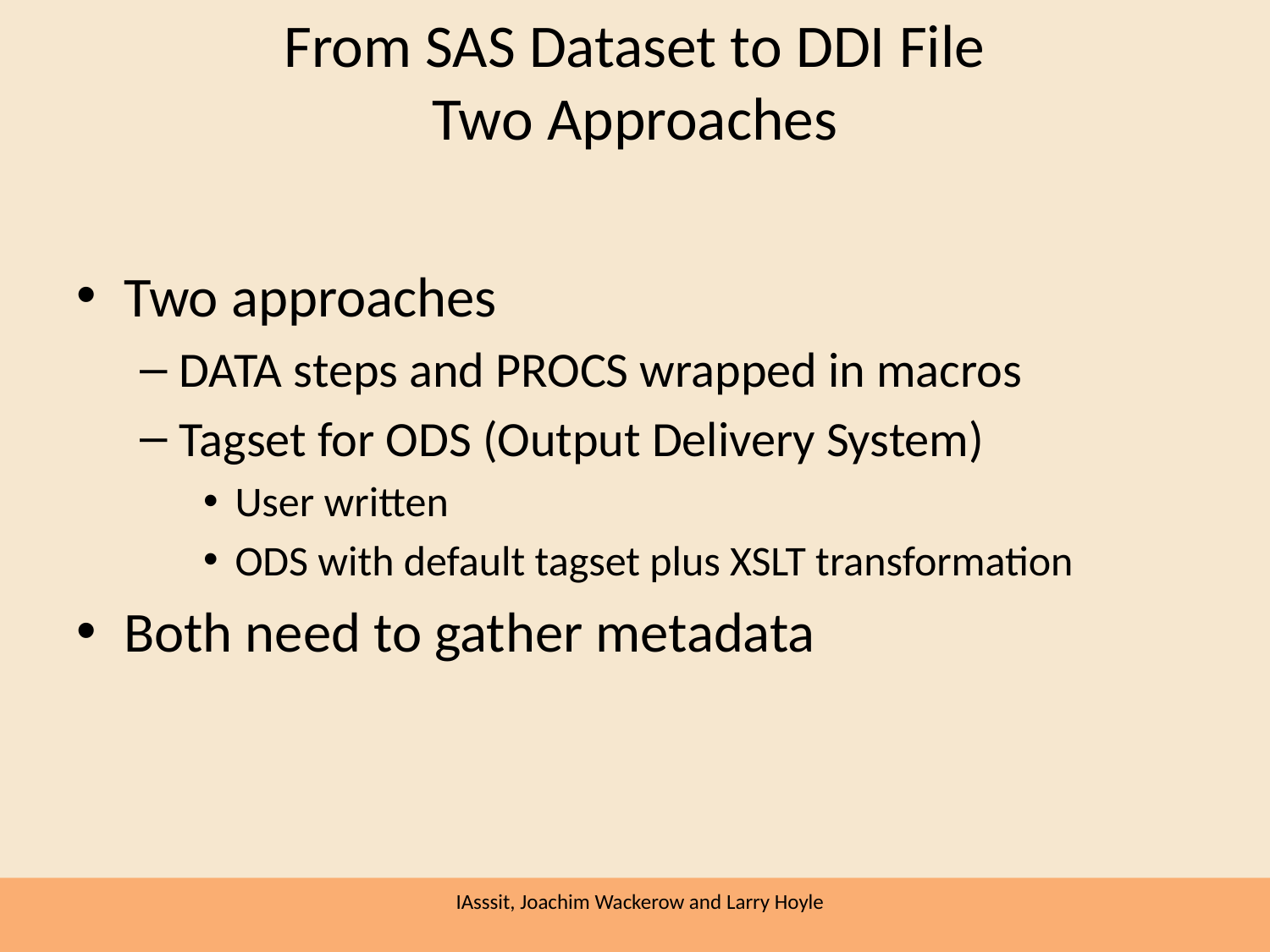

# From SAS Dataset to DDI File Two Approaches
Two approaches
DATA steps and PROCS wrapped in macros
Tagset for ODS (Output Delivery System)
User written
ODS with default tagset plus XSLT transformation
Both need to gather metadata
IAsssit, Joachim Wackerow and Larry Hoyle